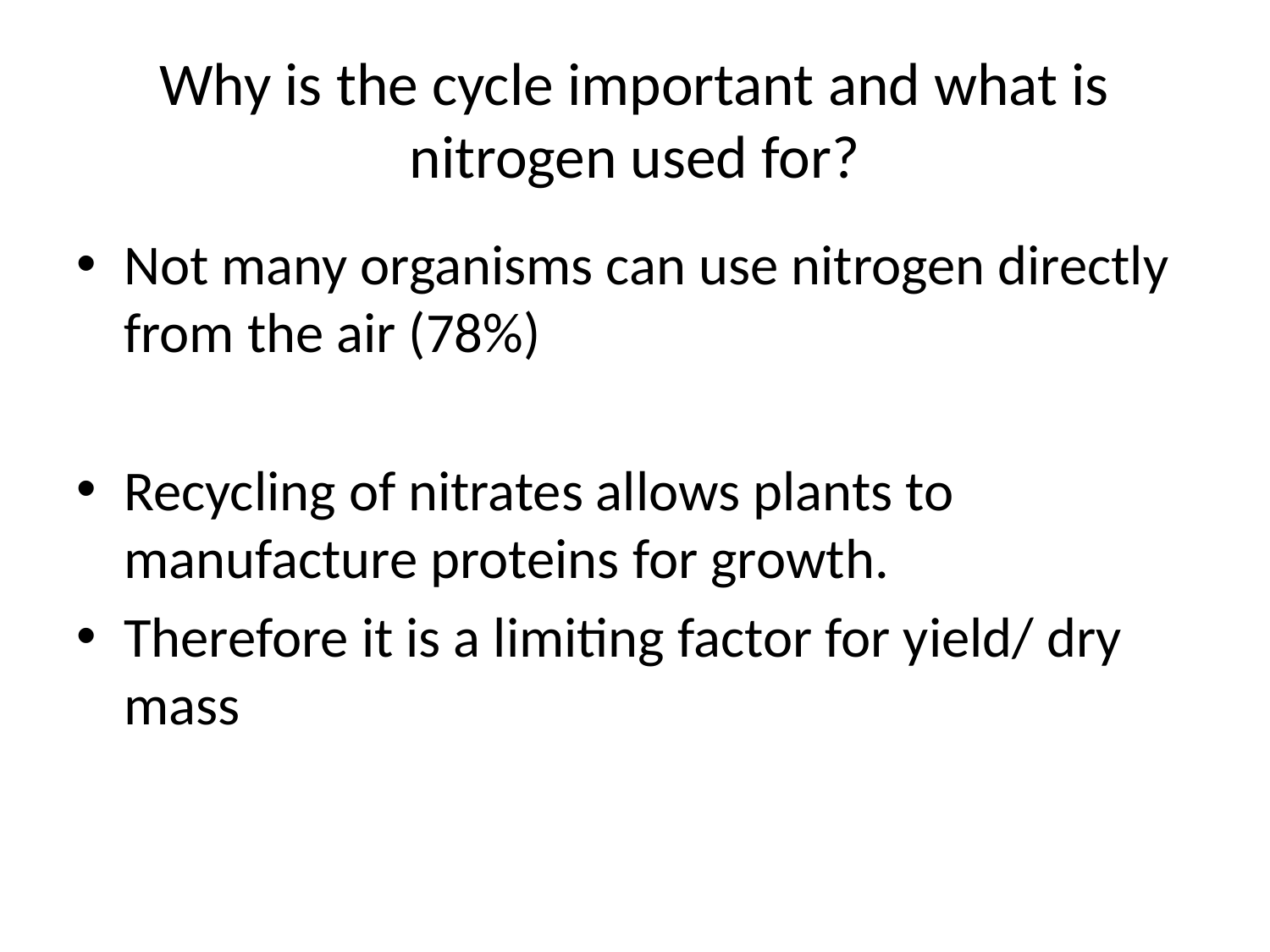

# Why is the cycle important and what is nitrogen used for?
Not many organisms can use nitrogen directly from the air (78%)

Recycling of nitrates allows plants to manufacture proteins for growth.
Therefore it is a limiting factor for yield/ dry mass